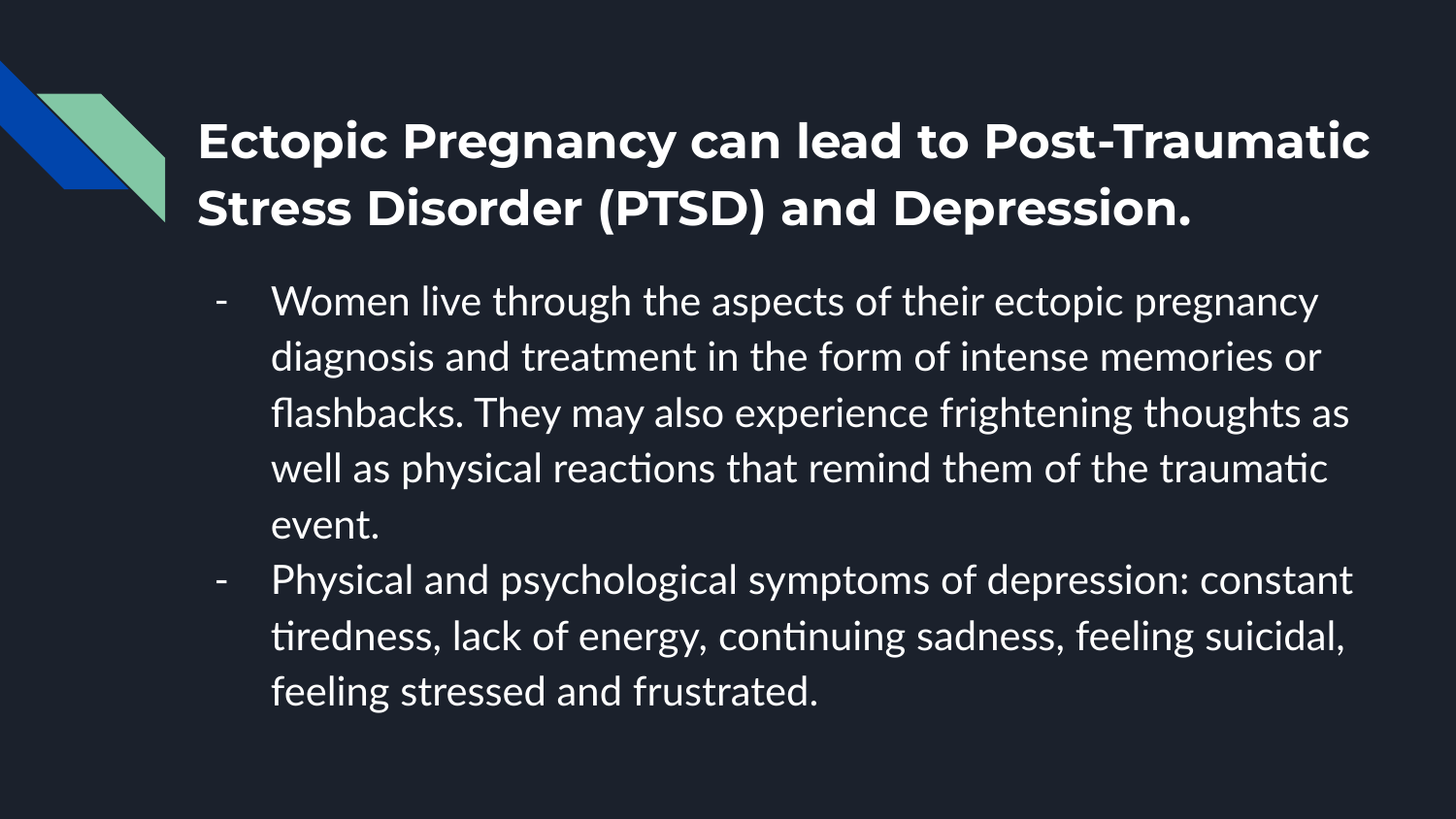

Ectopic Pregnancy can lead to Post-Traumatic Stress Disorder (PTSD) and Depression.
Women live through the aspects of their ectopic pregnancy diagnosis and treatment in the form of intense memories or flashbacks. They may also experience frightening thoughts as well as physical reactions that remind them of the traumatic event.
Physical and psychological symptoms of depression: constant tiredness, lack of energy, continuing sadness, feeling suicidal, feeling stressed and frustrated.